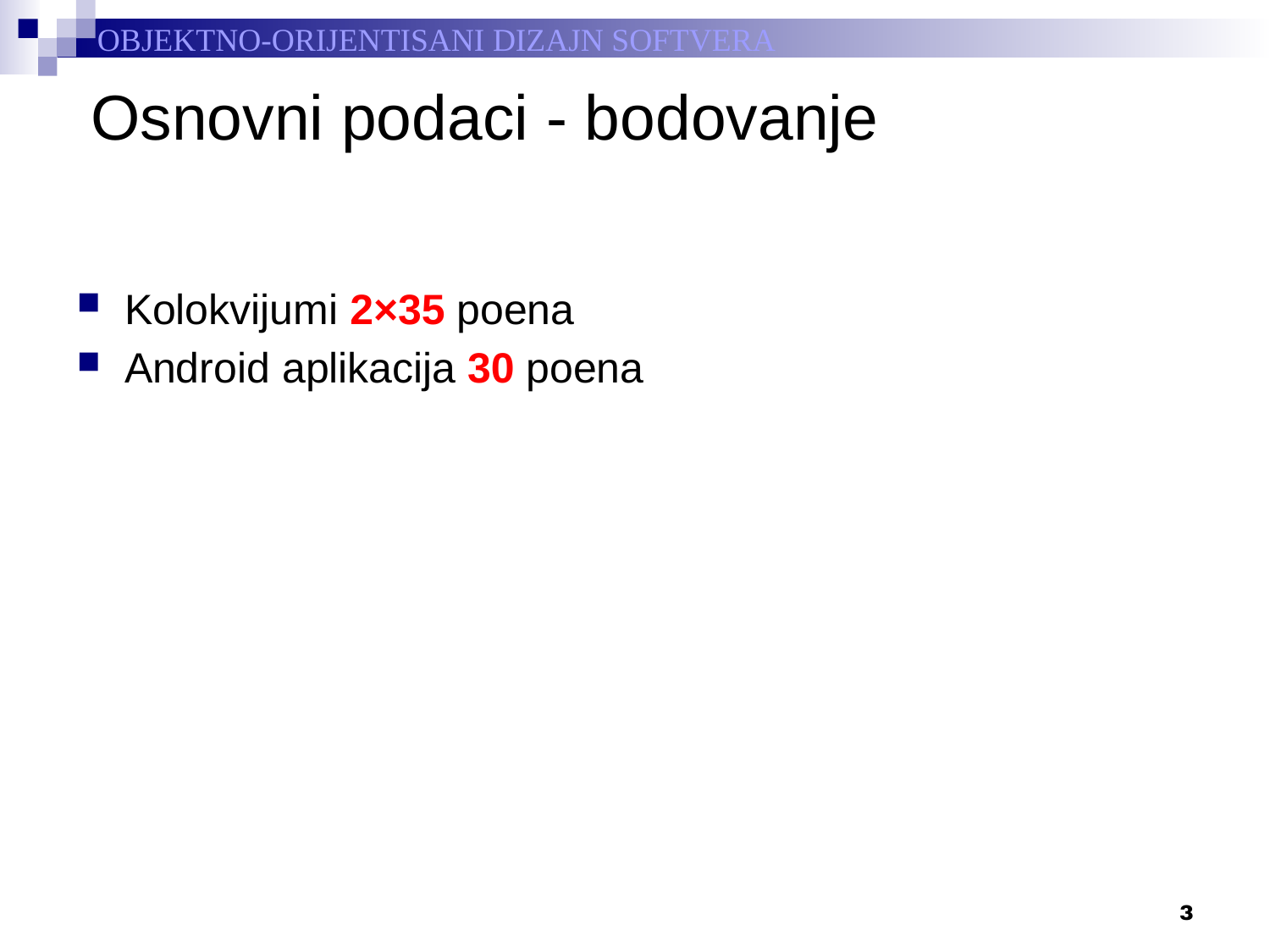

# Osnovni podaci - bodovanje
Kolokvijumi 2×35 poena
Android aplikacija 30 poena
3